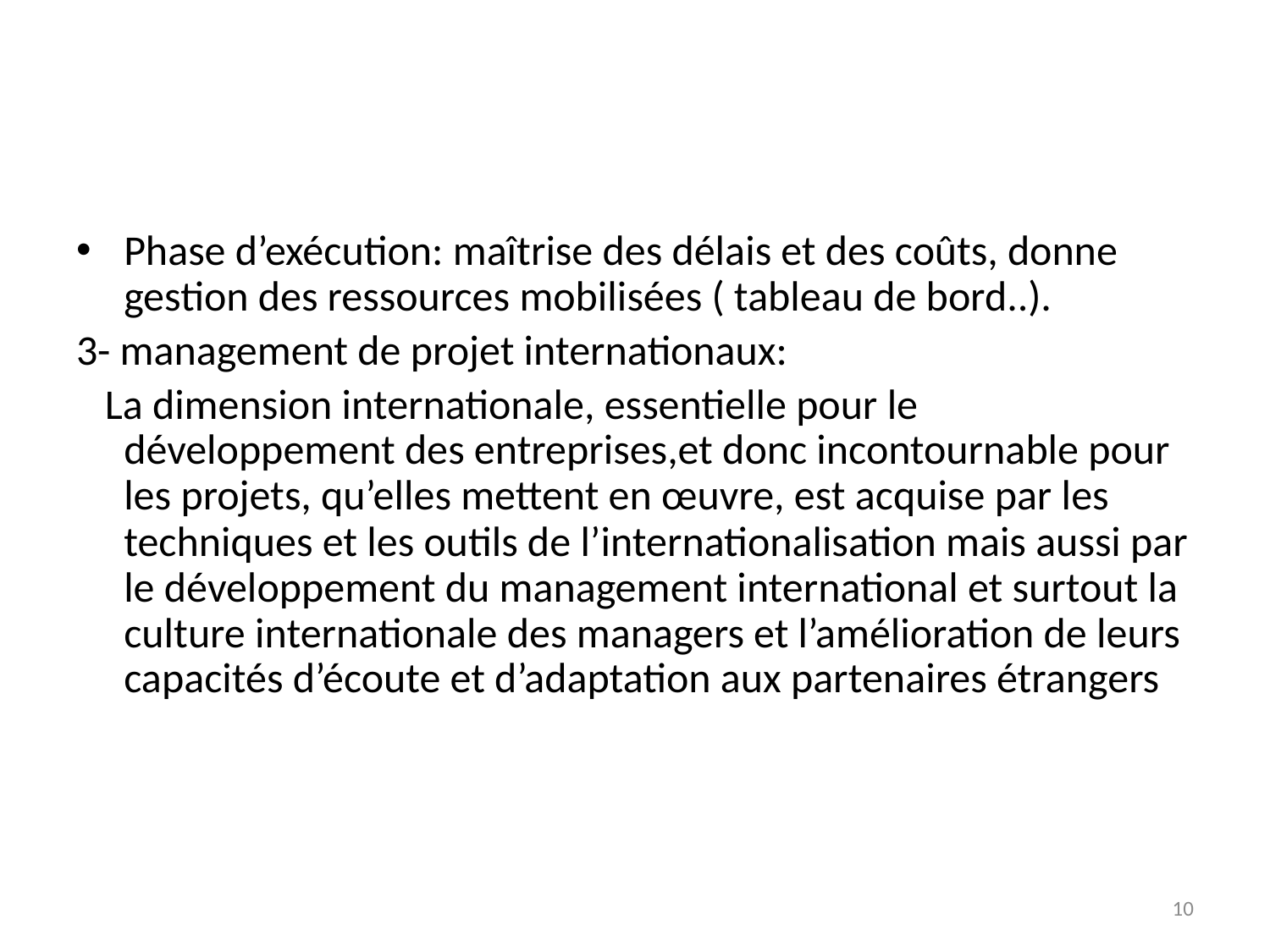

#
Phase d’exécution: maîtrise des délais et des coûts, donne gestion des ressources mobilisées ( tableau de bord..).
3- management de projet internationaux:
   La dimension internationale, essentielle pour le développement des entreprises,et donc incontournable pour les projets, qu’elles mettent en œuvre, est acquise par les techniques et les outils de l’internationalisation mais aussi par le développement du management international et surtout la culture internationale des managers et l’amélioration de leurs capacités d’écoute et d’adaptation aux partenaires étrangers
10